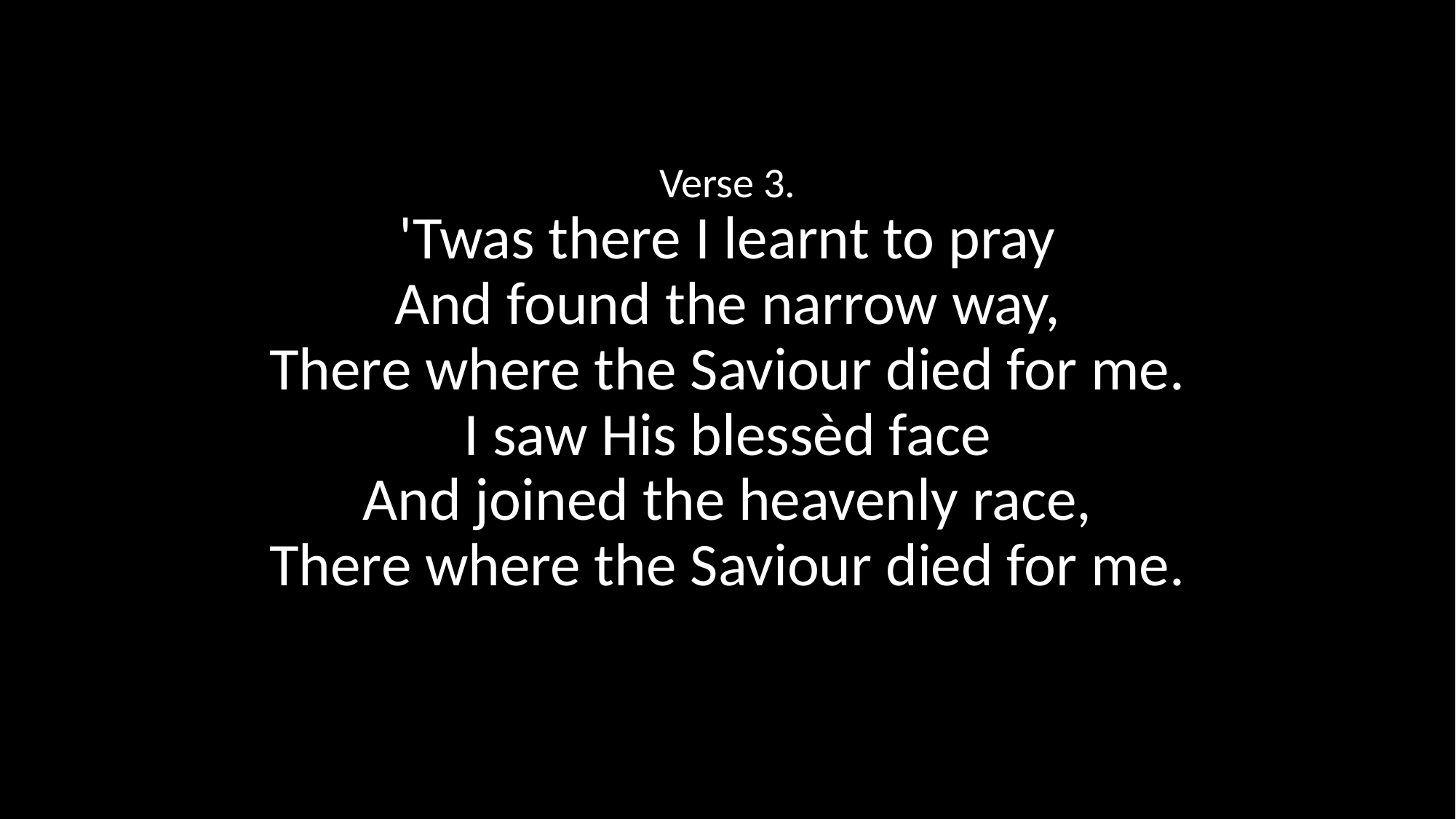

Verse 3.
'Twas there I learnt to pray
And found the narrow way,
There where the Saviour died for me.
I saw His blessèd face
And joined the heavenly race,
There where the Saviour died for me.